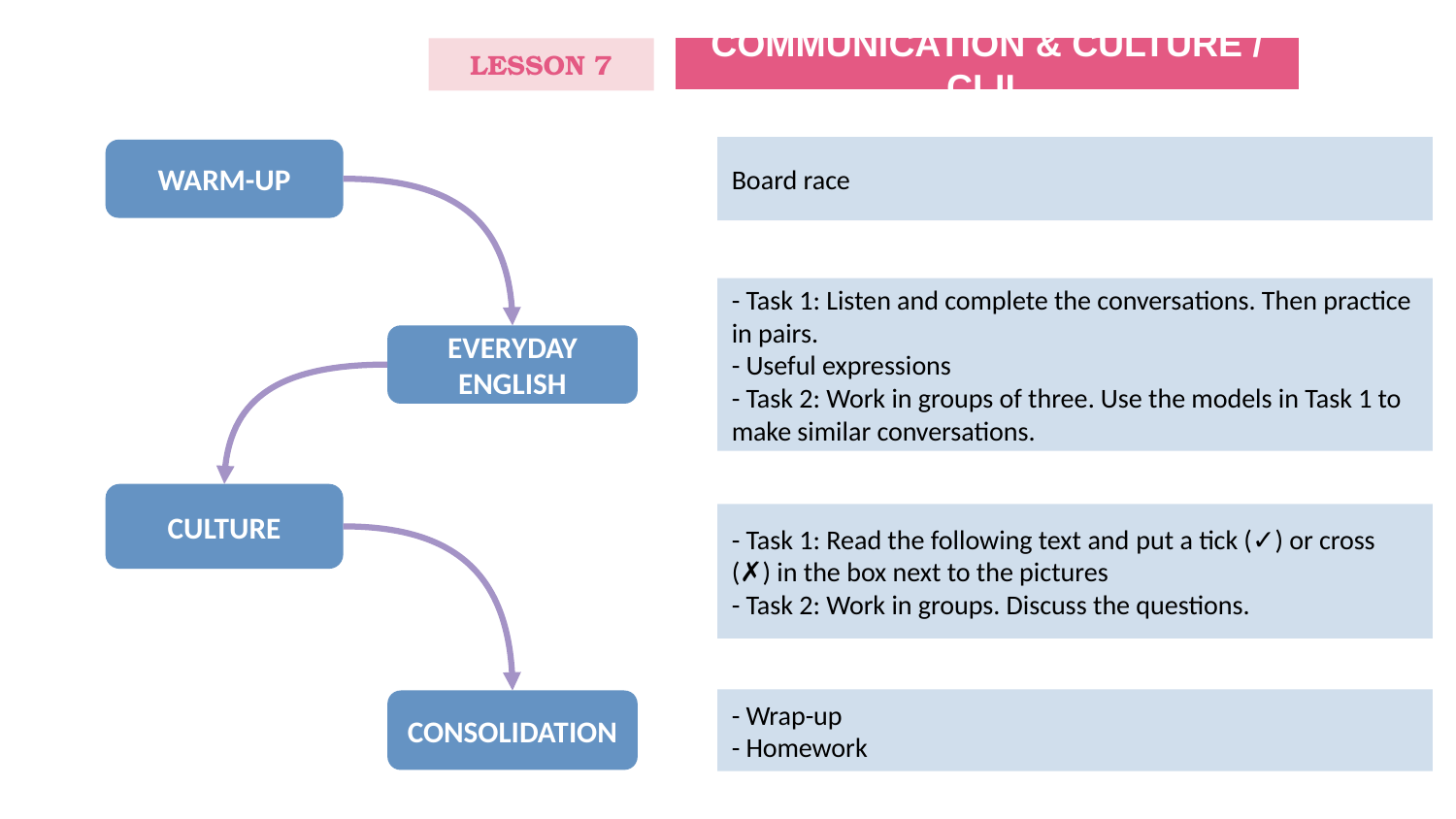

COMMUNICATION & CULTURE / CLIL
LESSON 7
Board race
WARM-UP
- Task 1: Listen and complete the conversations. Then practice in pairs.
- Useful expressions
- Task 2: Work in groups of three. Use the models in Task 1 to make similar conversations.
EVERYDAY ENGLISH
CULTURE
- Task 1: Read the following text and put a tick (✓) or cross (✗) in the box next to the pictures
- Task 2: Work in groups. Discuss the questions.
- Wrap-up
- Homework
CONSOLIDATION